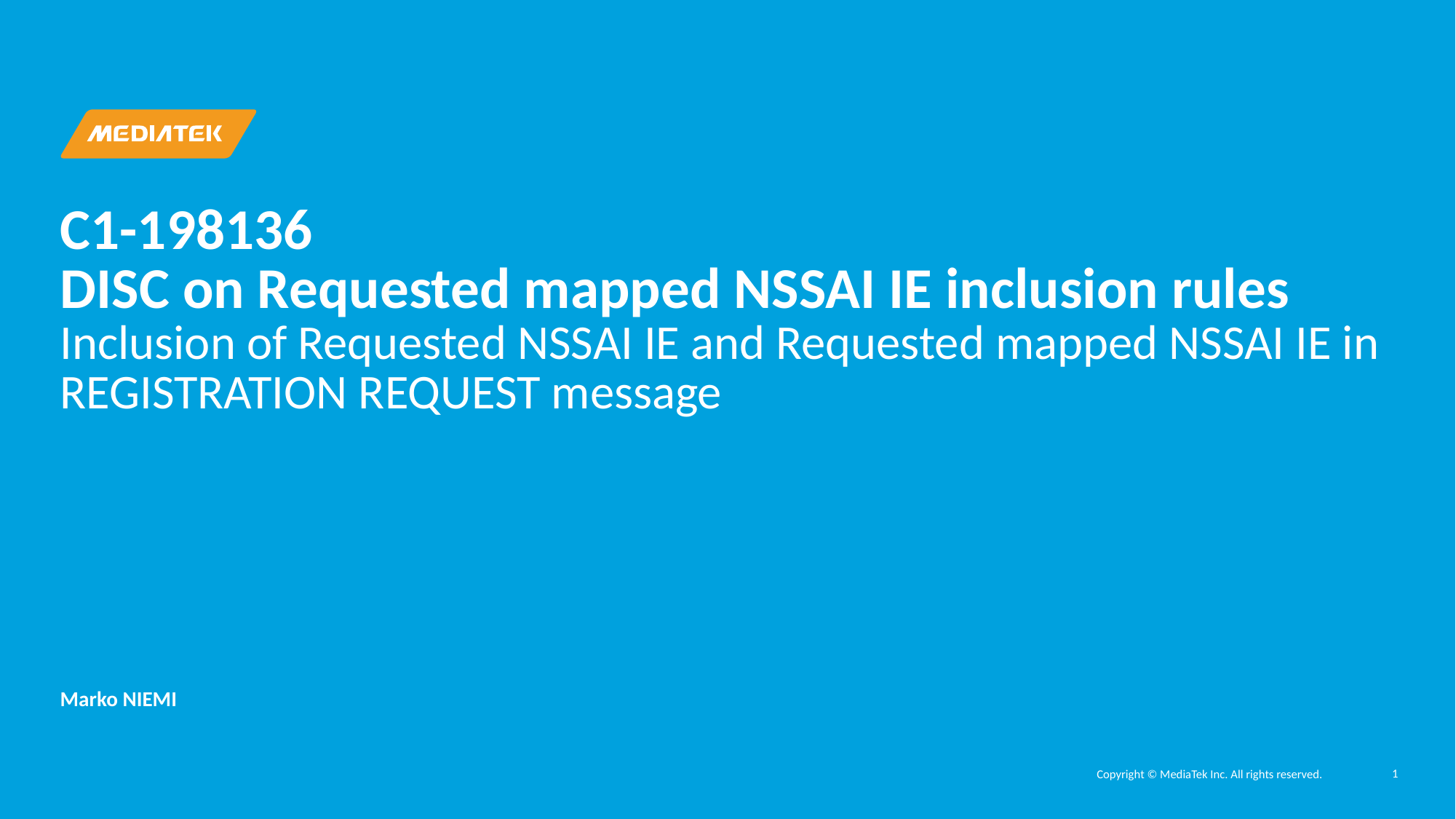

# C1-198136 DISC on Requested mapped NSSAI IE inclusion rules Inclusion of Requested NSSAI IE and Requested mapped NSSAI IE in REGISTRATION REQUEST message
Marko NIEMI
1

Copyright © MediaTek Inc. All rights reserved.